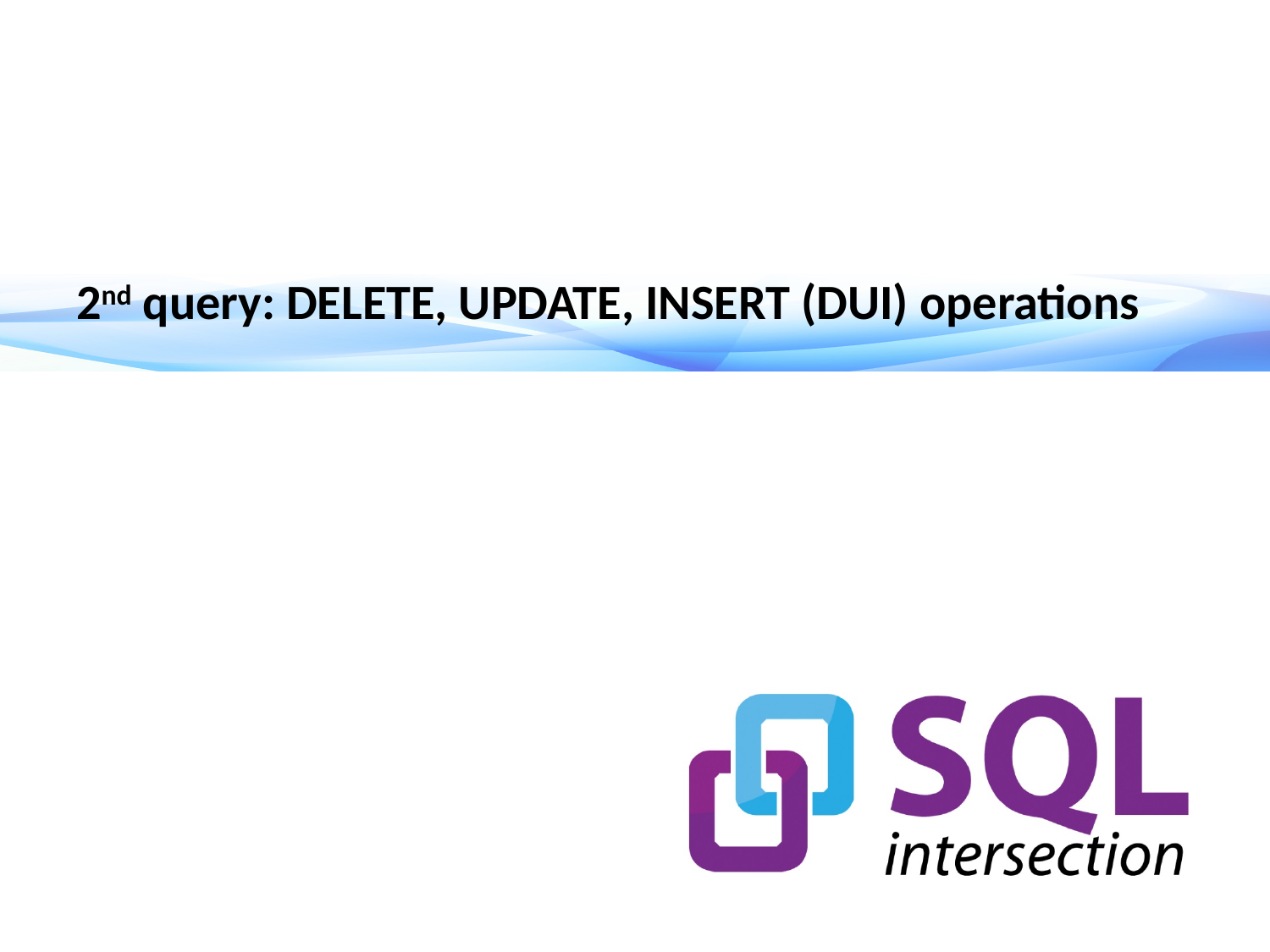

# 2nd query: DELETE, UPDATE, INSERT (DUI) operations